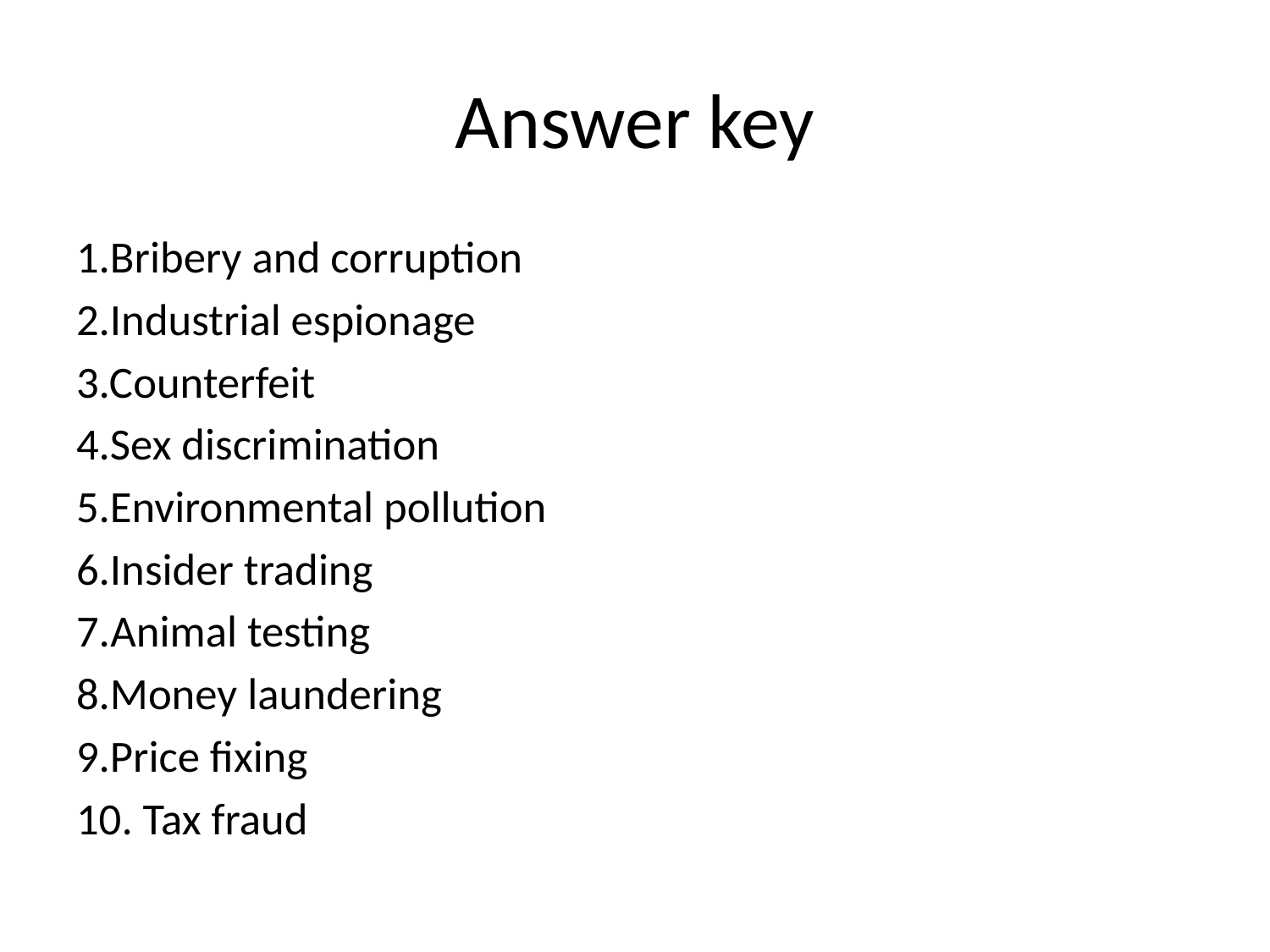

# Answer key
1.Bribery and corruption
2.Industrial espionage
3.Counterfeit
4.Sex discrimination
5.Environmental pollution
6.Insider trading
7.Animal testing
8.Money laundering
9.Price fixing
10. Tax fraud